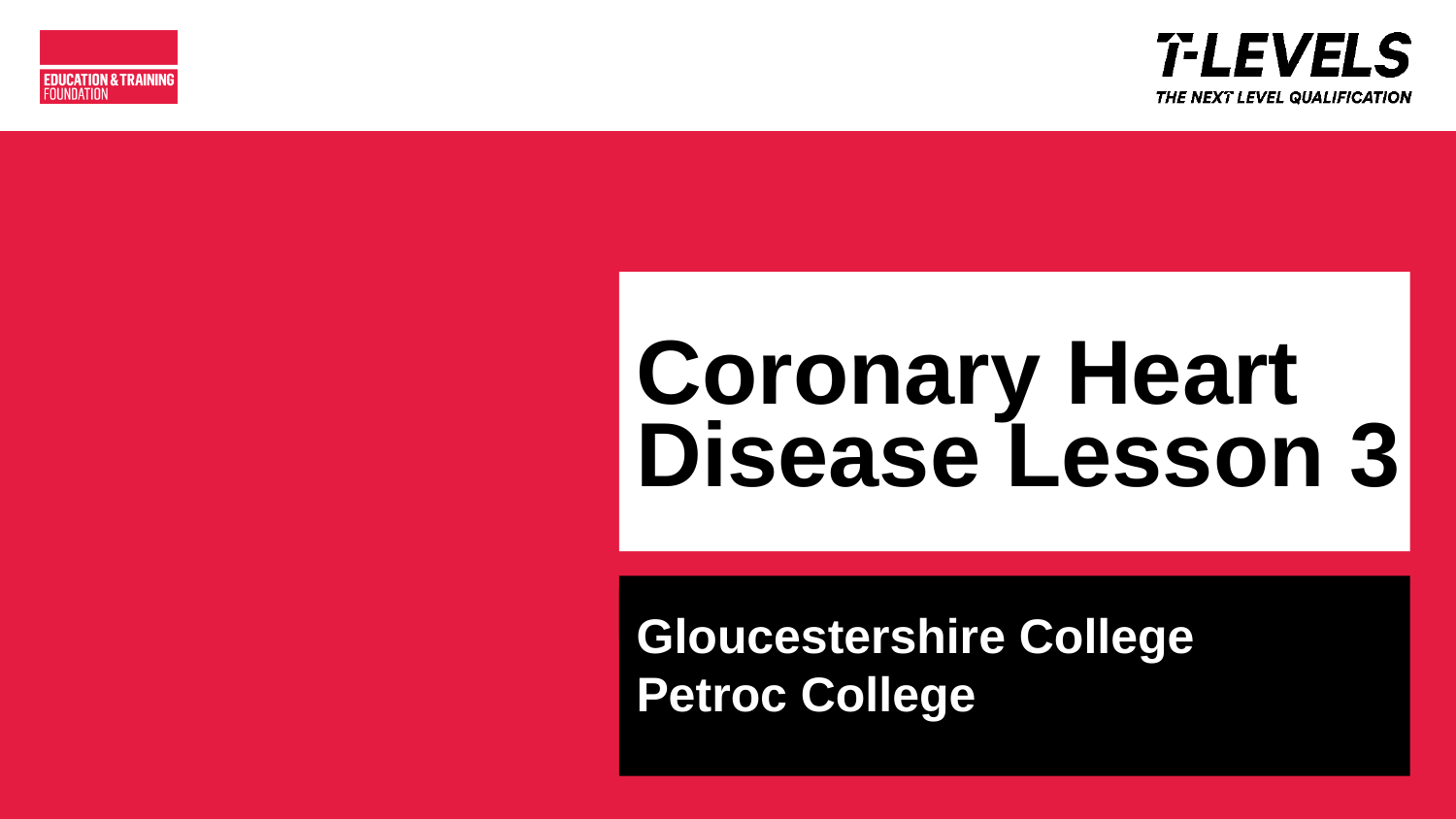

# Coronary Heart Disease Lesson 3
Gloucestershire College
Petroc College